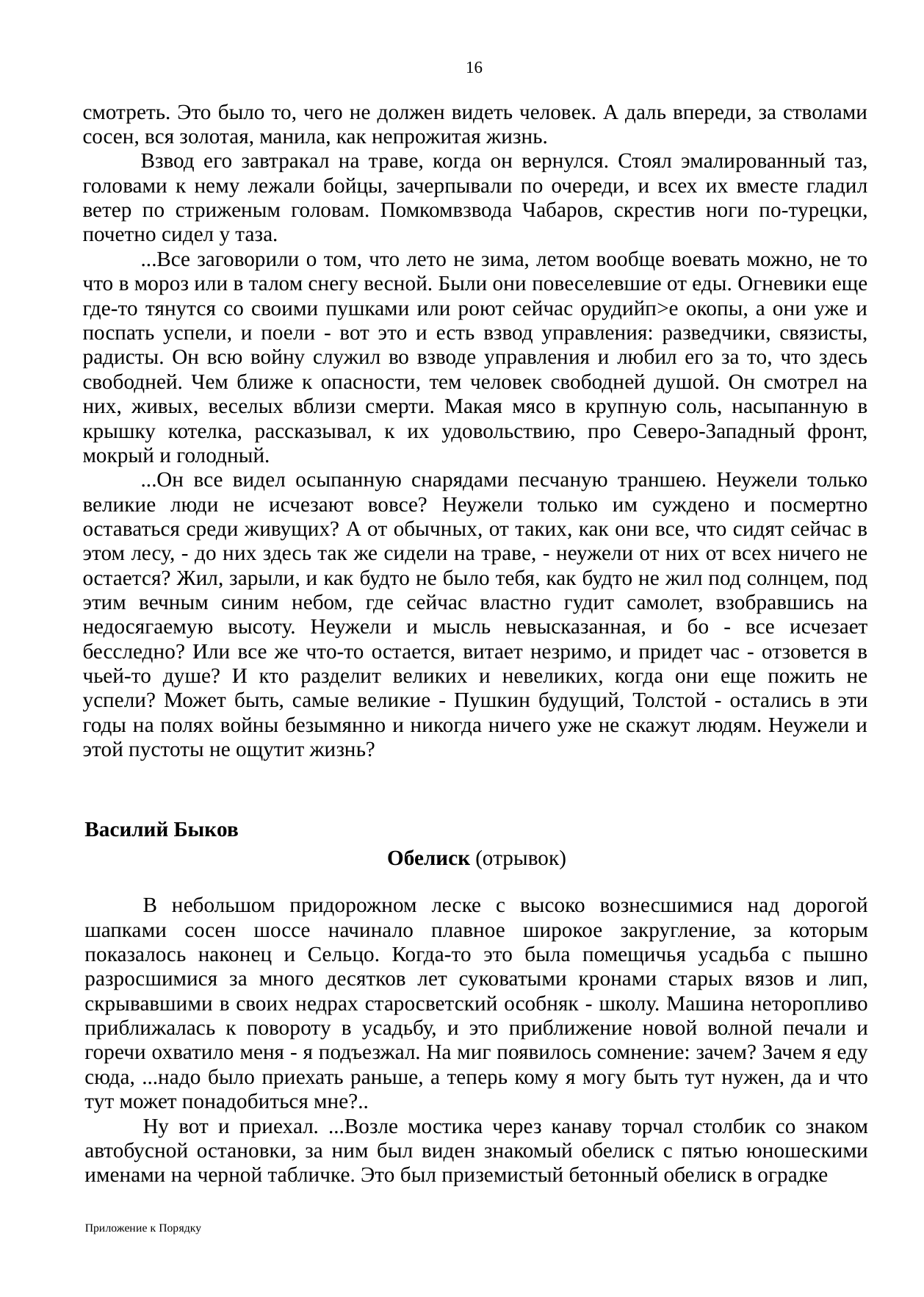

16
смотреть. Это было то, чего не должен видеть человек. А даль впереди, за стволами сосен, вся золотая, манила, как непрожитая жизнь.
Взвод его завтракал на траве, когда он вернулся. Стоял эмалированный таз, головами к нему лежали бойцы, зачерпывали по очереди, и всех их вместе гладил ветер по стриженым головам. Помкомвзвода Чабаров, скрестив ноги по-турецки, почетно сидел у таза.
...Все заговорили о том, что лето не зима, летом вообще воевать можно, не то что в мороз или в талом снегу весной. Были они повеселевшие от еды. Огневики еще где-то тянутся со своими пушками или роют сейчас орудийп>е окопы, а они уже и поспать успели, и поели - вот это и есть взвод управления: разведчики, связисты, радисты. Он всю войну служил во взводе управления и любил его за то, что здесь свободней. Чем ближе к опасности, тем человек свободней душой. Он смотрел на них, живых, веселых вблизи смерти. Макая мясо в крупную соль, насыпанную в крышку котелка, рассказывал, к их удовольствию, про Северо-Западный фронт, мокрый и голодный.
...Он все видел осыпанную снарядами песчаную траншею. Неужели только великие люди не исчезают вовсе? Неужели только им суждено и посмертно оставаться среди живущих? А от обычных, от таких, как они все, что сидят сейчас в этом лесу, - до них здесь так же сидели на траве, - неужели от них от всех ничего не остается? Жил, зарыли, и как будто не было тебя, как будто не жил под солнцем, под этим вечным синим небом, где сейчас властно гудит самолет, взобравшись на недосягаемую высоту. Неужели и мысль невысказанная, и бо - все исчезает бесследно? Или все же что-то остается, витает незримо, и придет час - отзовется в чьей-то душе? И кто разделит великих и невеликих, когда они еще пожить не успели? Может быть, самые великие - Пушкин будущий, Толстой - остались в эти годы на полях войны безымянно и никогда ничего уже не скажут людям. Неужели и этой пустоты не ощутит жизнь?
Василий Быков
Обелиск (отрывок)
В небольшом придорожном леске с высоко вознесшимися над дорогой шапками сосен шоссе начинало плавное широкое закругление, за которым показалось наконец и Сельцо. Когда-то это была помещичья усадьба с пышно разросшимися за много десятков лет суковатыми кронами старых вязов и лип, скрывавшими в своих недрах старосветский особняк - школу. Машина неторопливо приближалась к повороту в усадьбу, и это приближение новой волной печали и горечи охватило меня - я подъезжал. На миг появилось сомнение: зачем? Зачем я еду сюда, ...надо было приехать раньше, а теперь кому я могу быть тут нужен, да и что тут может понадобиться мне?..
Ну вот и приехал. ...Возле мостика через канаву торчал столбик со знаком автобусной остановки, за ним был виден знакомый обелиск с пятью юношескими именами на черной табличке. Это был приземистый бетонный обелиск в оградке
Приложение к Порядку